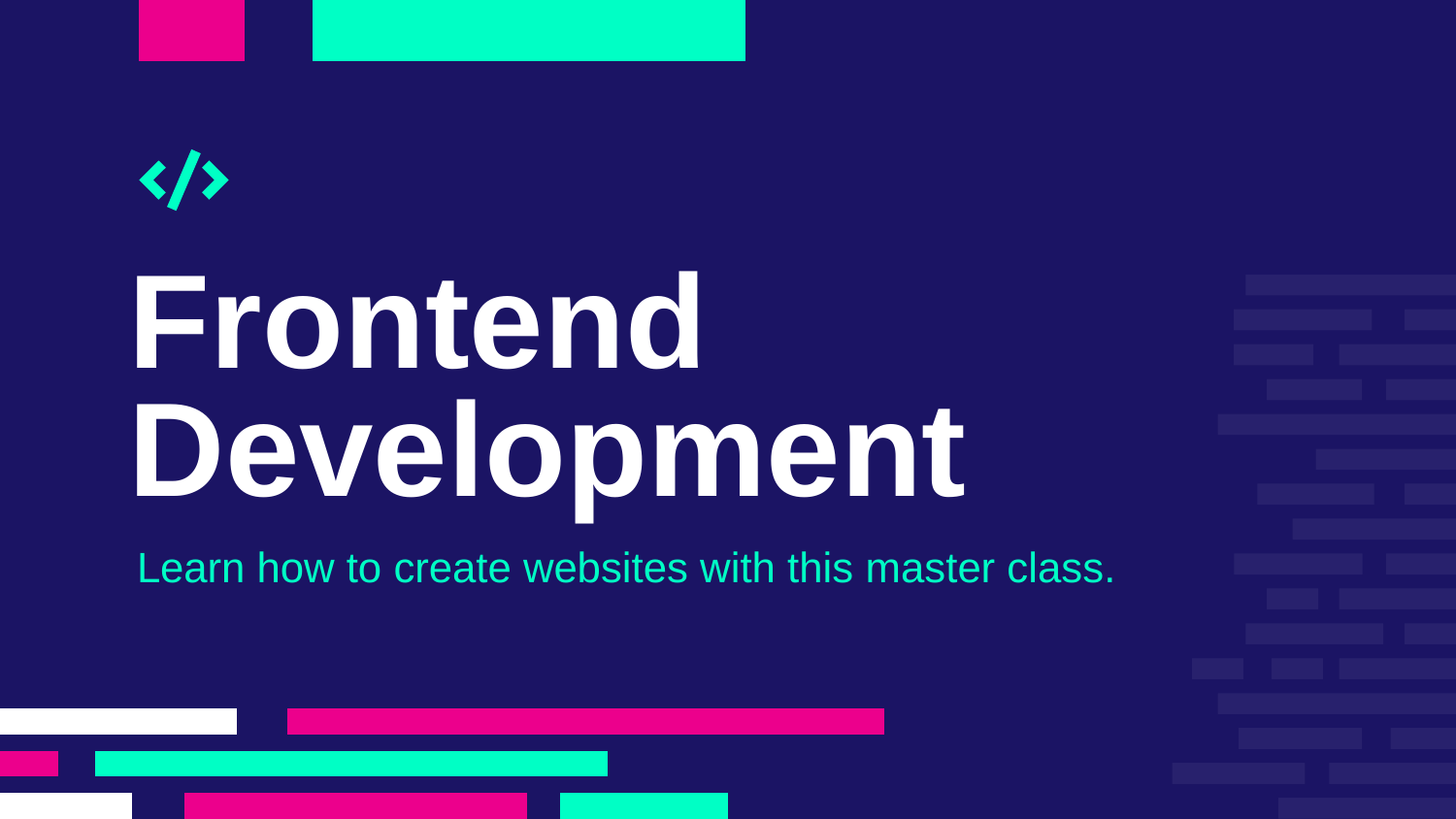

# Frontend Development
Learn how to create websites with this master class.